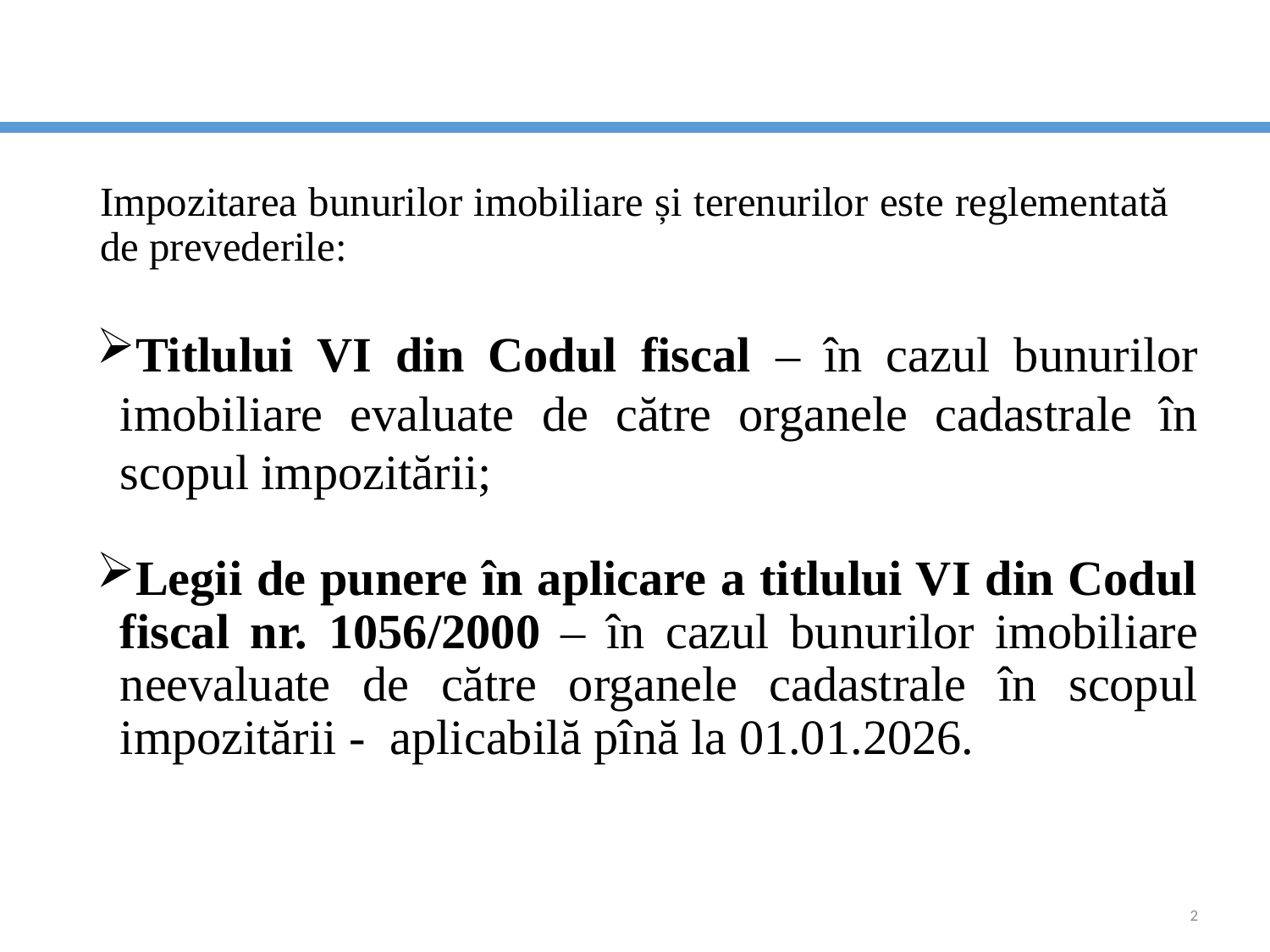

# Impozitarea bunurilor imobiliare și terenurilor este reglementată de prevederile:
Titlului VI din Codul fiscal – în cazul bunurilor imobiliare evaluate de către organele cadastrale în scopul impozitării;
Legii de punere în aplicare a titlului VI din Codul fiscal nr. 1056/2000 – în cazul bunurilor imobiliare neevaluate de către organele cadastrale în scopul impozitării -  aplicabilă pînă la 01.01.2026.
2